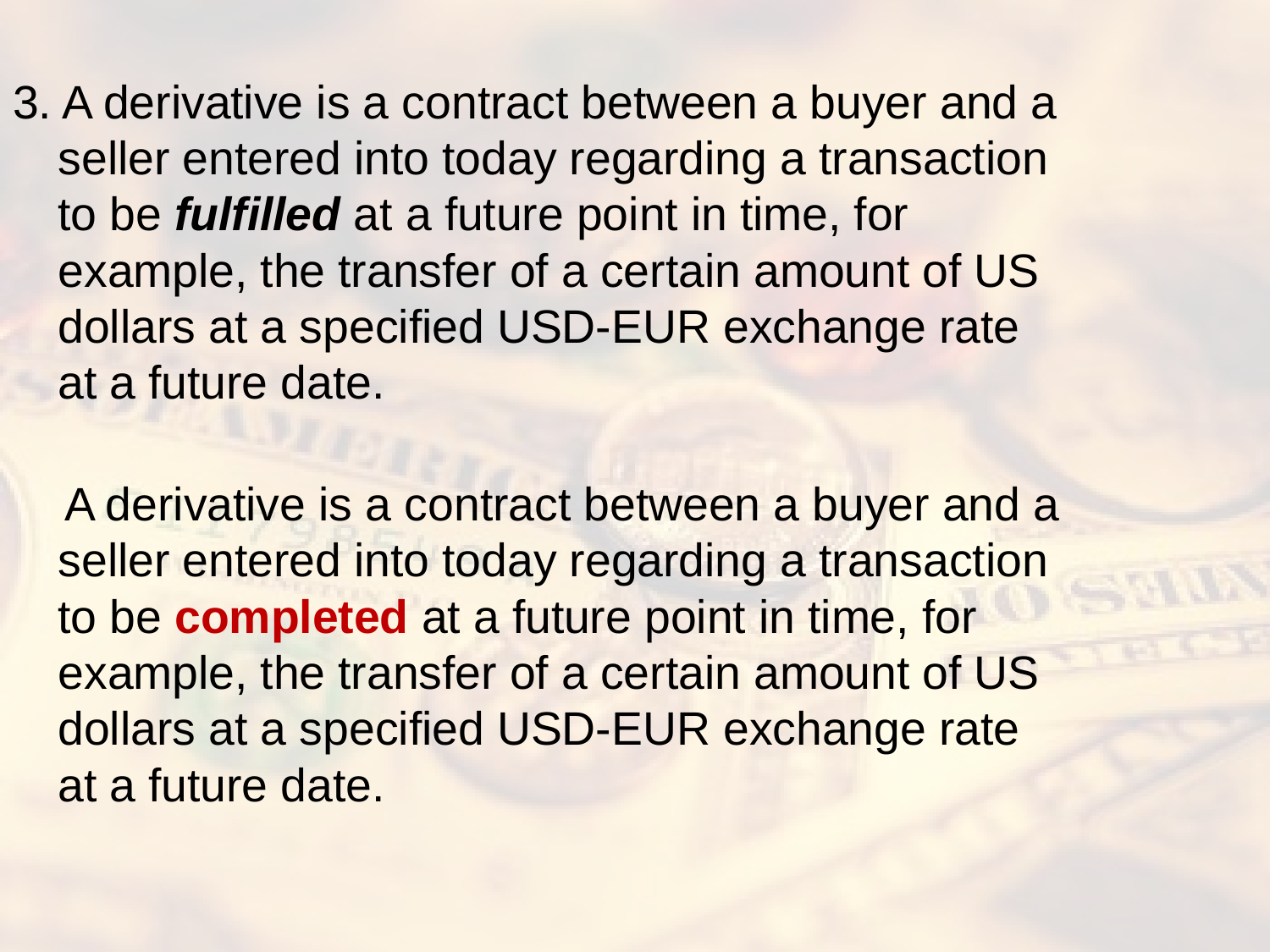

3. A derivative is a contract between a buyer and a seller entered into today regarding a transaction to be fulfilled at a future point in time, for example, the transfer of a certain amount of US dollars at a specified USD-EUR exchange rate at a future date.
    A derivative is a contract between a buyer and a seller entered into today regarding a transaction to be completed at a future point in time, for example, the transfer of a certain amount of US dollars at a specified USD-EUR exchange rate at a future date.

#